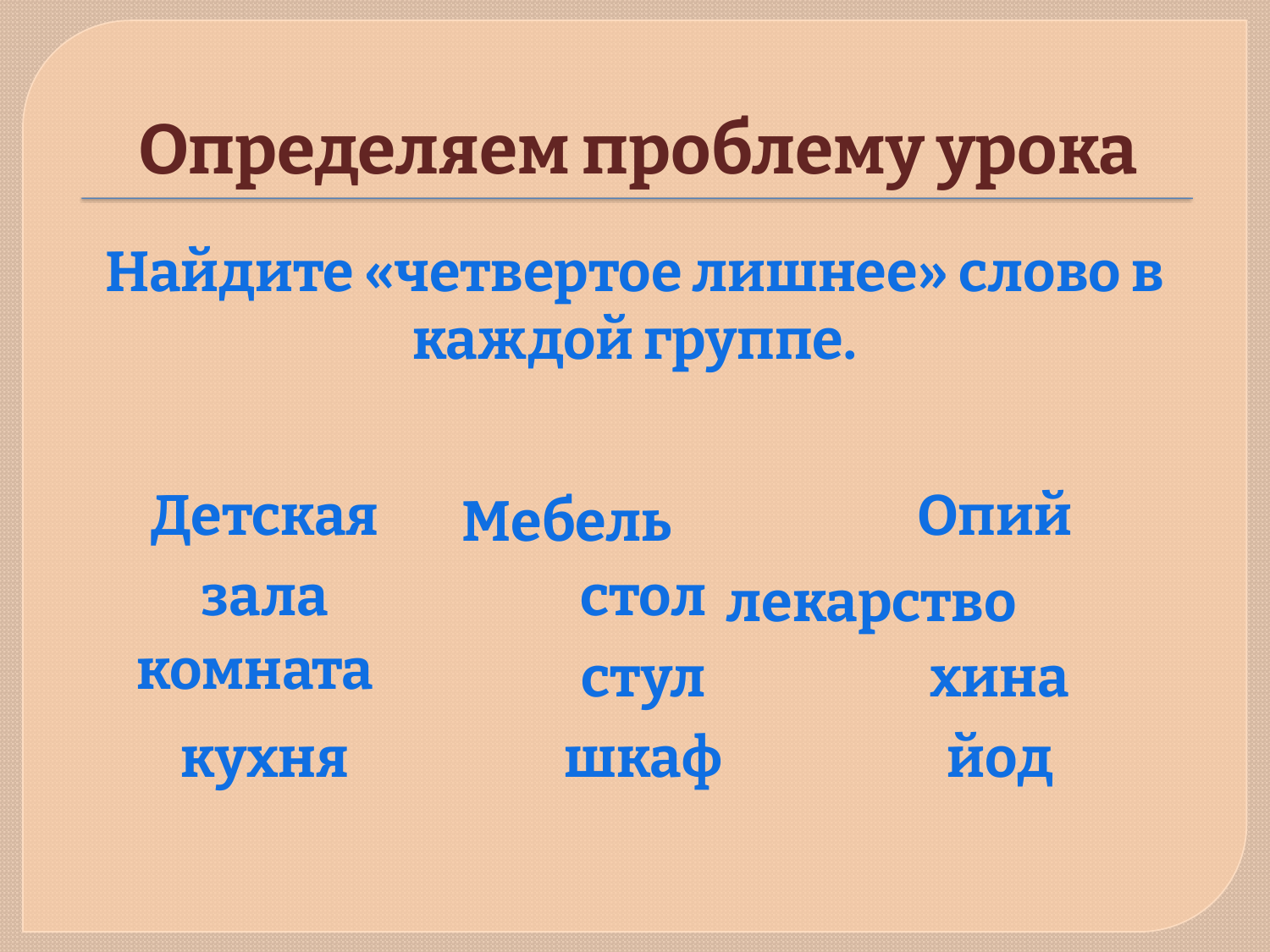

# Определяем проблему урока
Найдите «четвертое лишнее» слово в каждой группе.

                                      Мебель

                                                                лекарство
      комната

| Детская |
| --- |
| зала |
|  |
| кухня |
|  |
| --- |
| стол |
| стул |
| шкаф |
| Опий |
| --- |
|  |
| хина |
| йод |